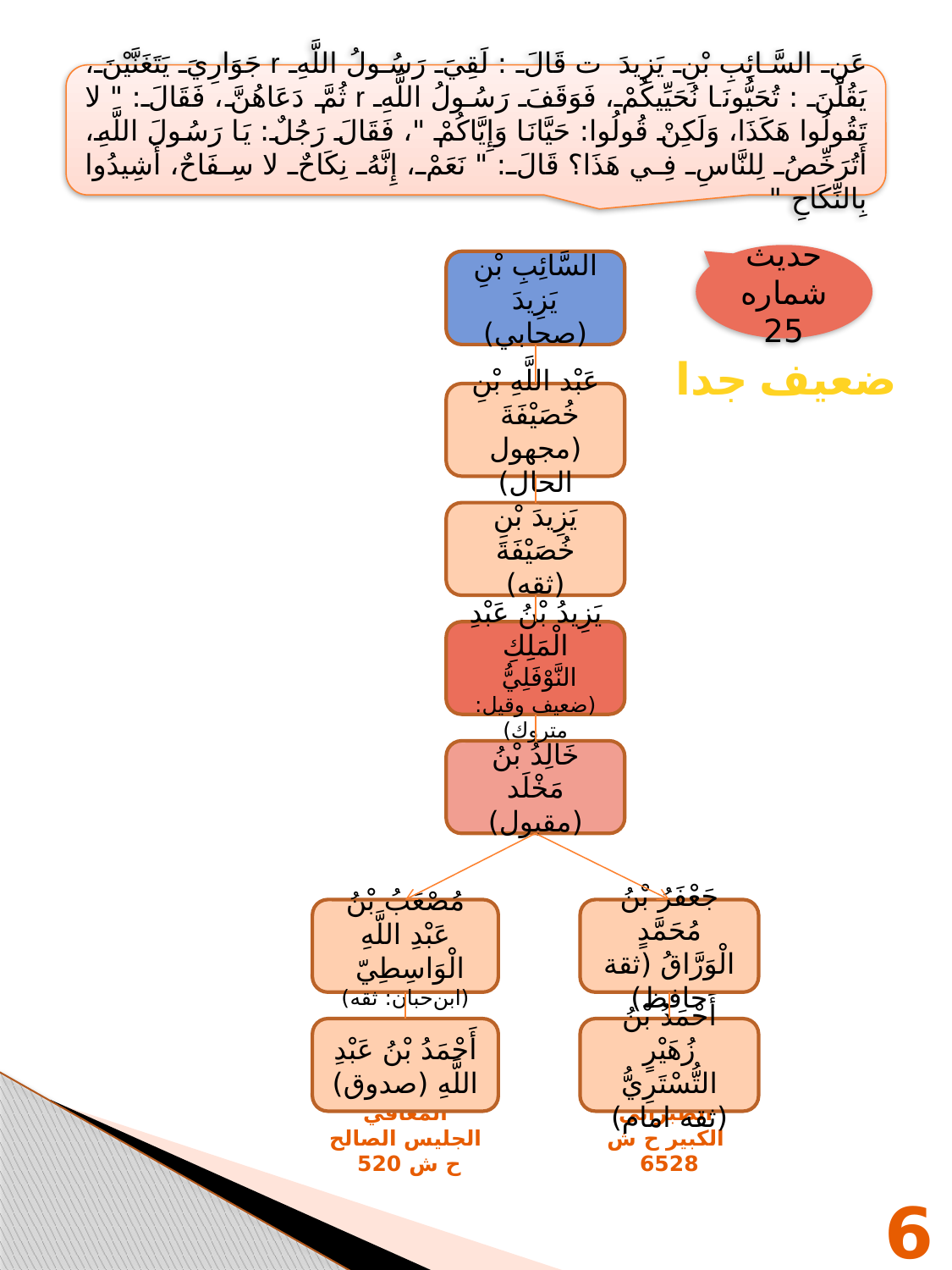

عَنِ السَّائِبِ بْنِ يَزِيدَ ت قَالَ : لَقِيَ رَسُولُ اللَّهِ r جَوَارِيَ يَتَغَنَّيْنَ، يَقُلْنَ : تُحَيُّونَا نُحَيِّيكُمْ، فَوَقَفَ رَسُولُ اللَّهِ r ثُمَّ دَعَاهُنَّ، فَقَالَ: " لا تَقُولُوا هَكَذَا، وَلَكِنْ قُولُوا: حَيَّانَا وَإِيَّاكُمْ "، فَقَالَ رَجُلٌ: يَا رَسُولَ اللَّهِ، أَتُرَخِّصُ لِلنَّاسِ فِي هَذَا؟ قَالَ: " نَعَمْ، إِنَّهُ نِكَاحٌ لا سِفَاحٌ، أَشِيدُوا بِالنِّكَاحِ "
حديث شماره 25
السَّائِبِ بْنِ يَزِيدَ (صحابي)
ضعيف جدا
عَبْد اللَّهِ بْنِ خُصَيْفَةَ
(مجهول الحال)
يَزِيدَ بْنِ خُصَيْفَةَ (ثقه)
يَزِيدُ بْنُ عَبْدِ الْمَلِكِ النَّوْفَلِيُّ
(ضعيف وقيل: متروك)
خَالِدُ بْنُ مَخْلَد (مقبول)
مُصْعَبُ بْنُ عَبْدِ اللَّهِ الْوَاسِطِيّ
(ابن‌حبان: ثقه)
جَعْفَرُ بْنُ مُحَمَّدٍ الْوَرَّاقُ (ثقة حافظ)
أَحْمَدُ بْنُ عَبْدِ اللَّهِ (صدوق)
أَحْمَدُ بْنُ زُهَيْرٍ التُّسْتَرِيُّ (ثقه امام)
المعافي الجليس الصالح ح ش 520
الطبراني الكبير ح ش 6528
64